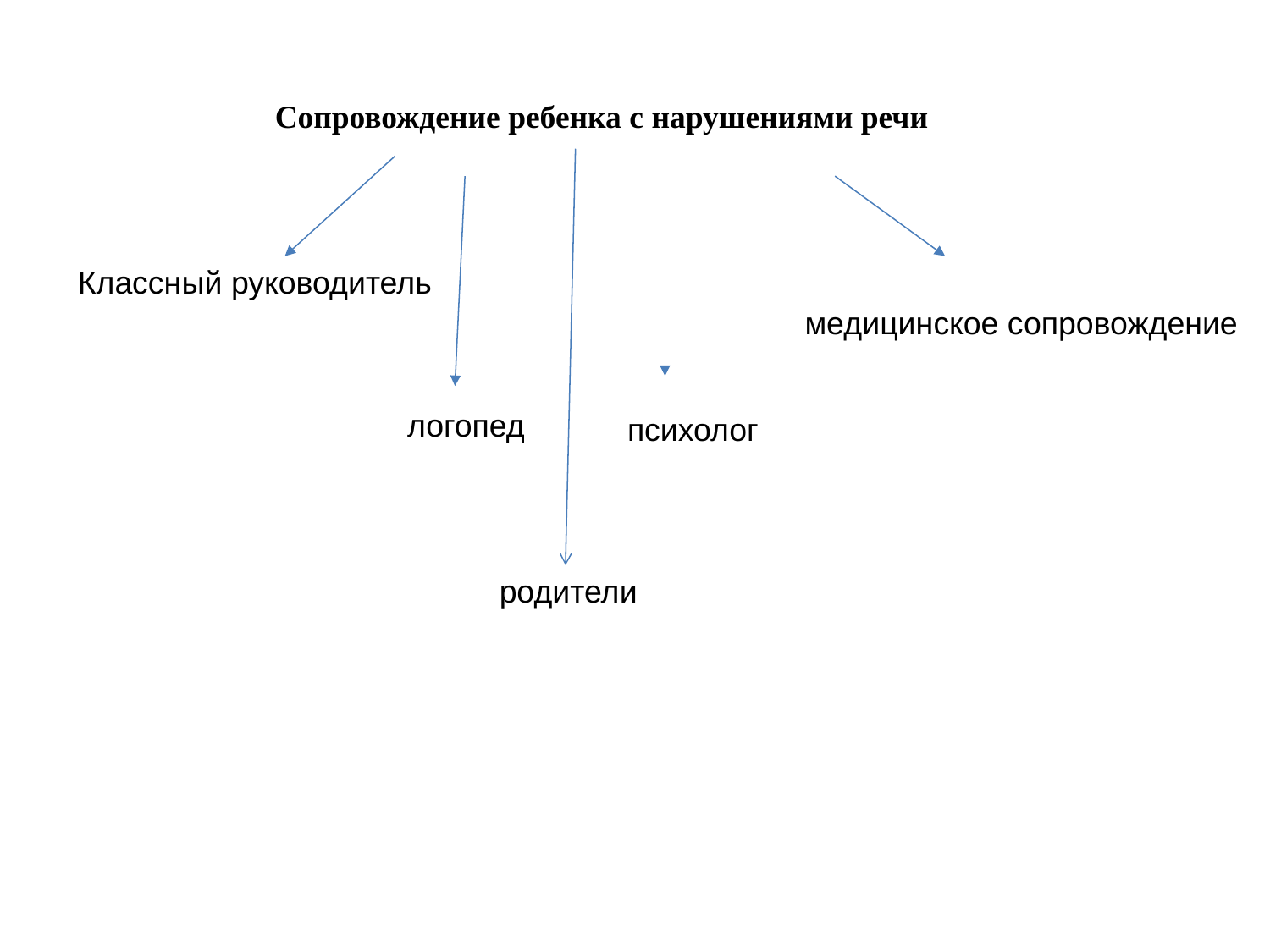

Сопровождение ребенка с нарушениями речи
Классный руководитель
медицинское сопровождение
логопед
психолог

родители